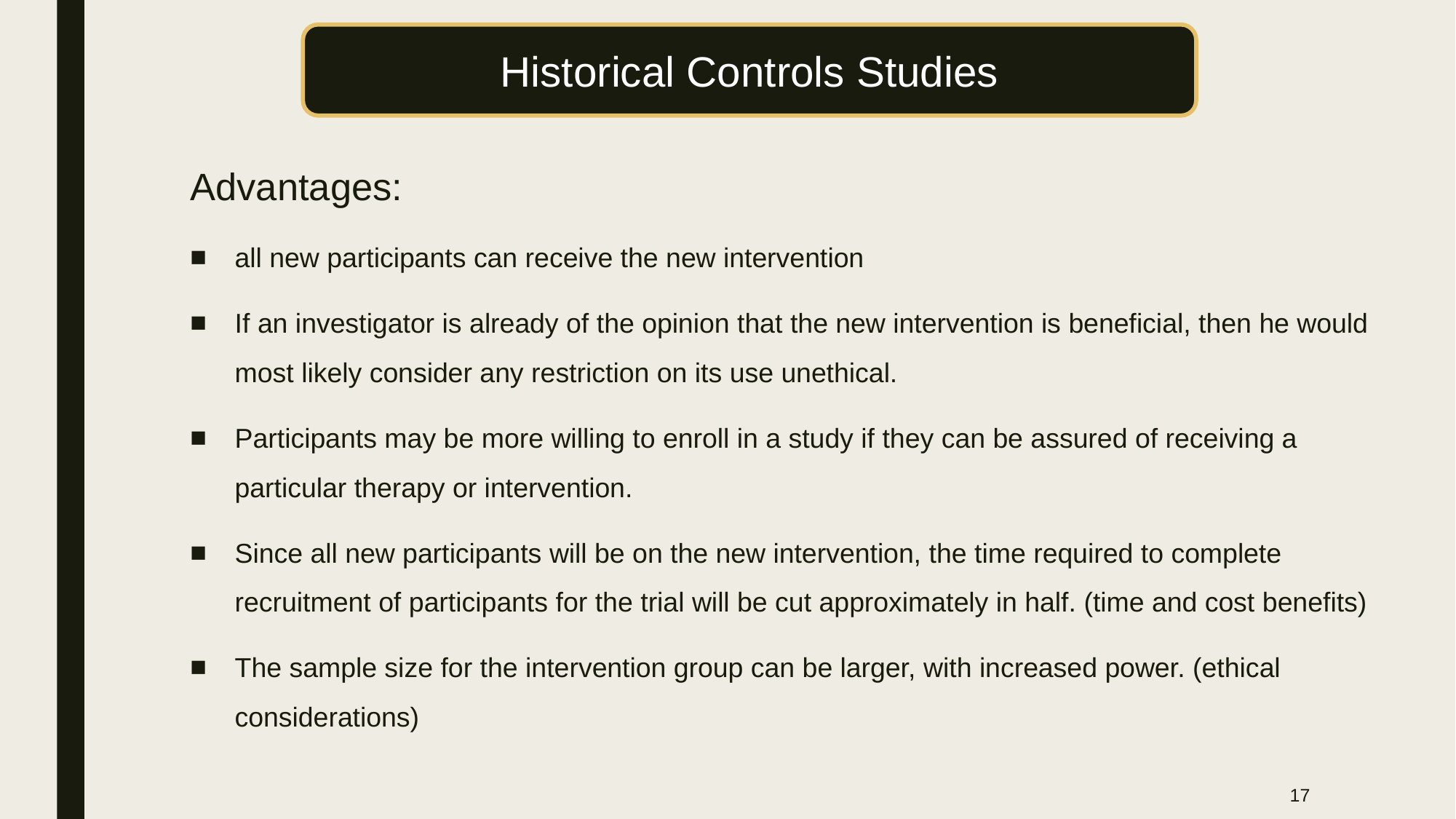

Historical Controls Studies
Advantages:
all new participants can receive the new intervention
If an investigator is already of the opinion that the new intervention is beneficial, then he would most likely consider any restriction on its use unethical.
Participants may be more willing to enroll in a study if they can be assured of receiving a particular therapy or intervention.
Since all new participants will be on the new intervention, the time required to complete recruitment of participants for the trial will be cut approximately in half. (time and cost benefits)
The sample size for the intervention group can be larger, with increased power. (ethical considerations)

17